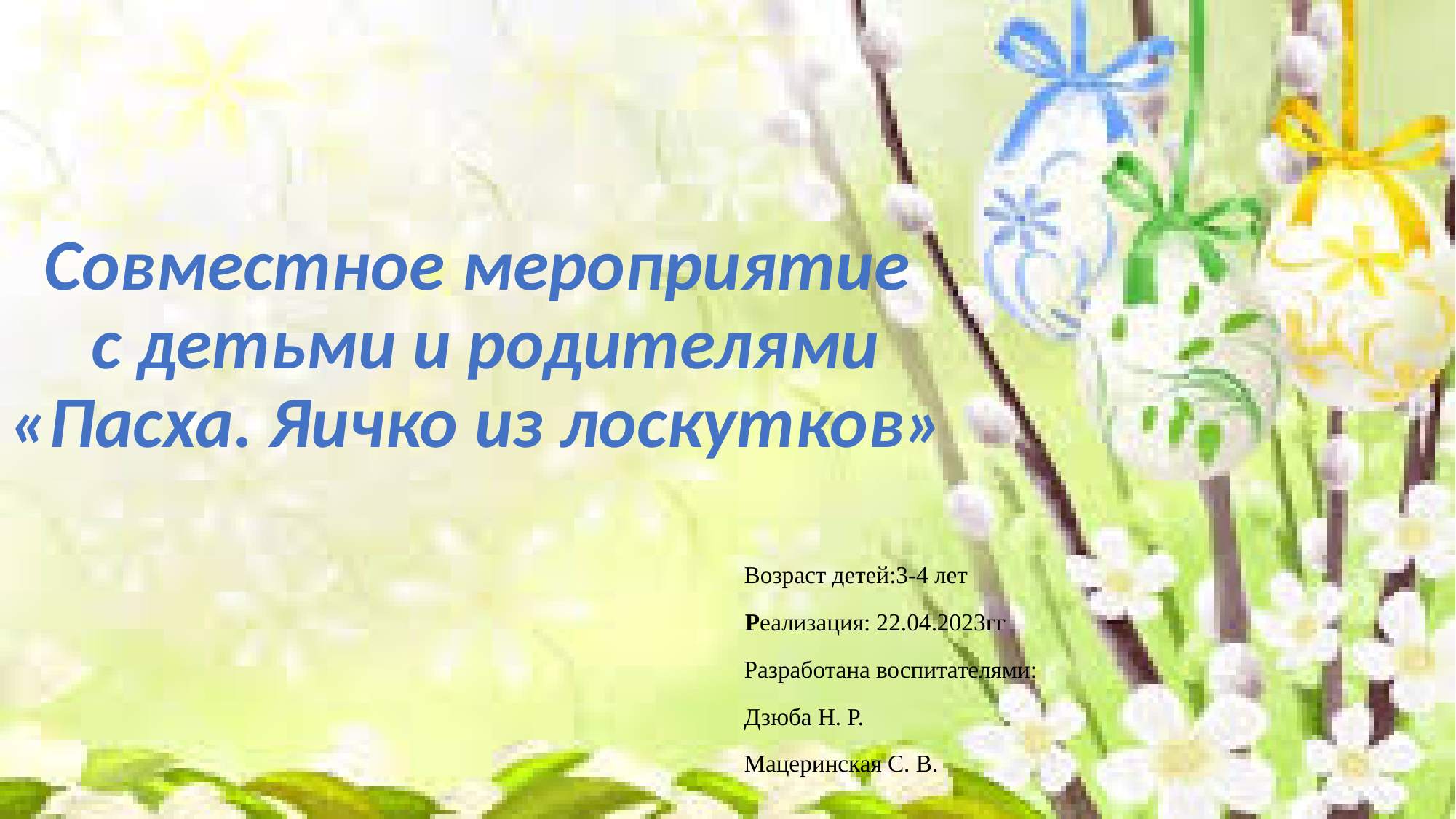

# Совместное мероприятие
 с детьми и родителями
 «Пасха. Яичко из лоскутков»
Возраст детей:3-4 лет
	Реализация: 22.04.2023гг
Разработана воспитателями:
Дзюба Н. Р.
Мацеринская С. В.